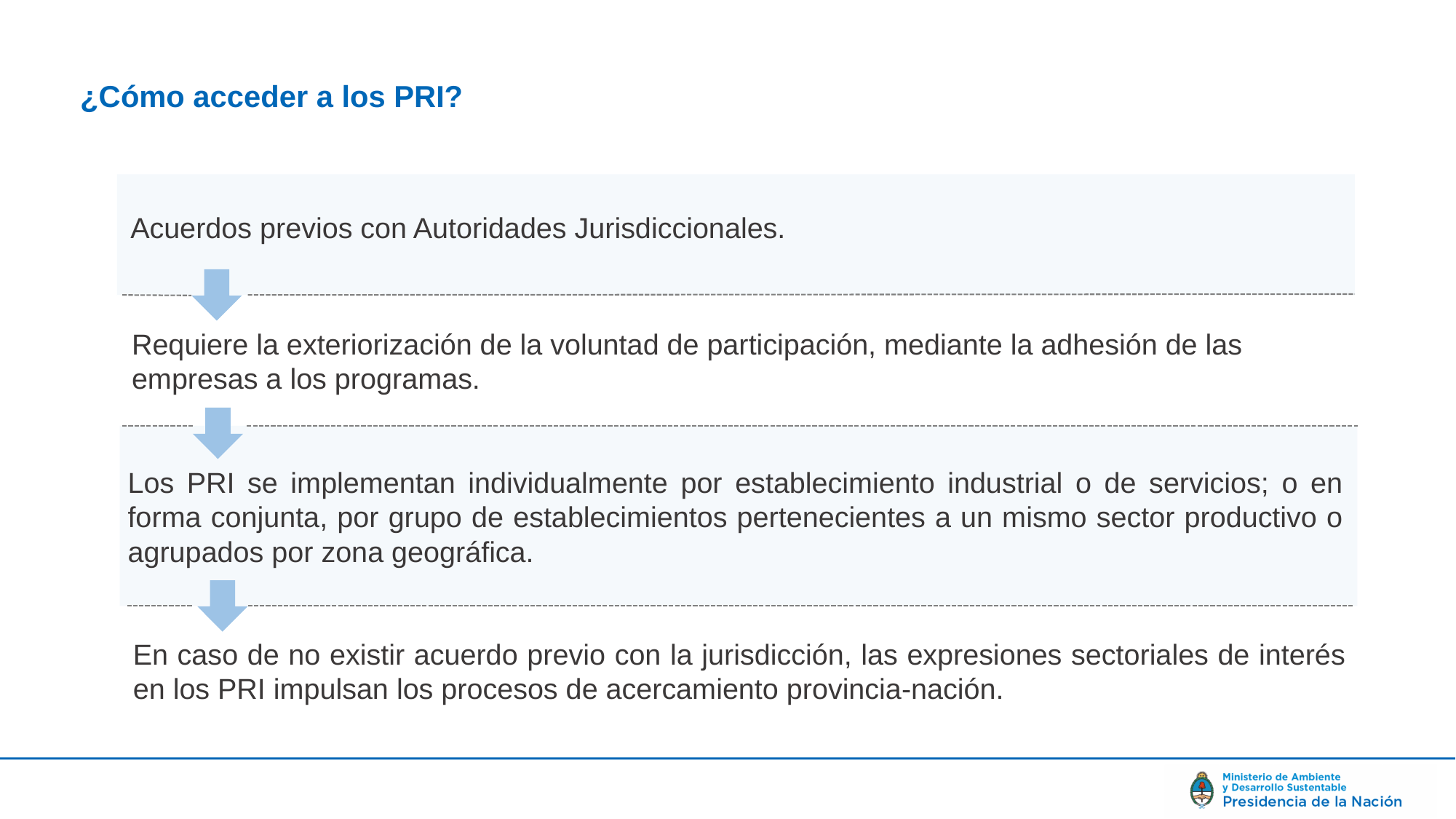

¿Cómo acceder a los PRI?

Acuerdos previos con Autoridades Jurisdiccionales.

Requiere la exteriorización de la voluntad de participación, mediante la adhesión de las empresas a los programas.

Los PRI se implementan individualmente por establecimiento industrial o de servicios; o en forma conjunta, por grupo de establecimientos pertenecientes a un mismo sector productivo o agrupados por zona geográfica.

En caso de no existir acuerdo previo con la jurisdicción, las expresiones sectoriales de interés en los PRI impulsan los procesos de acercamiento provincia-nación.